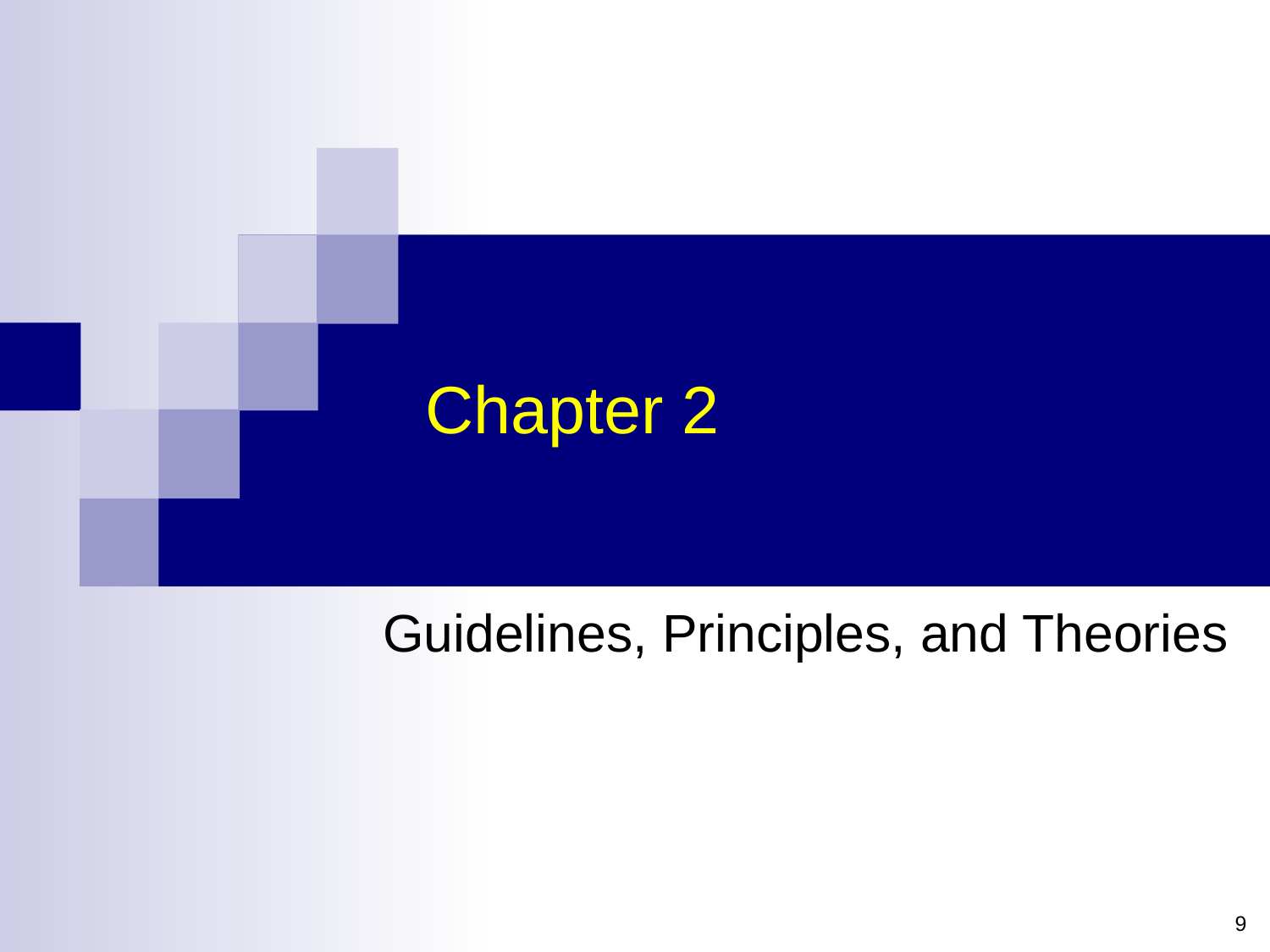

# Chapter 2
Guidelines, Principles, and Theories
9